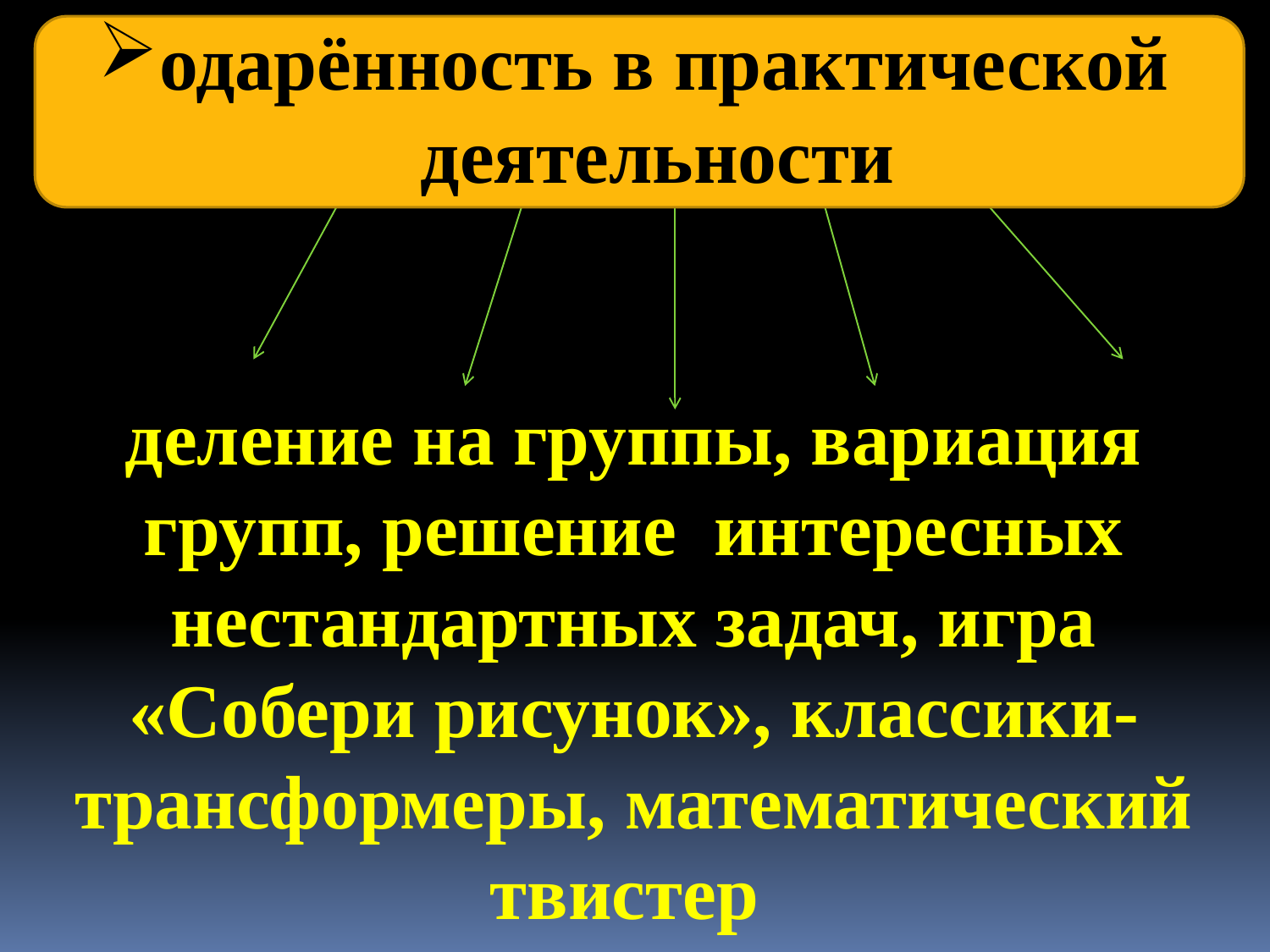

одарённость в практической деятельности

деление на группы, вариация групп, решение  интересных нестандартных задач, игра «Собери рисунок», классики-трансформеры, математический твистер